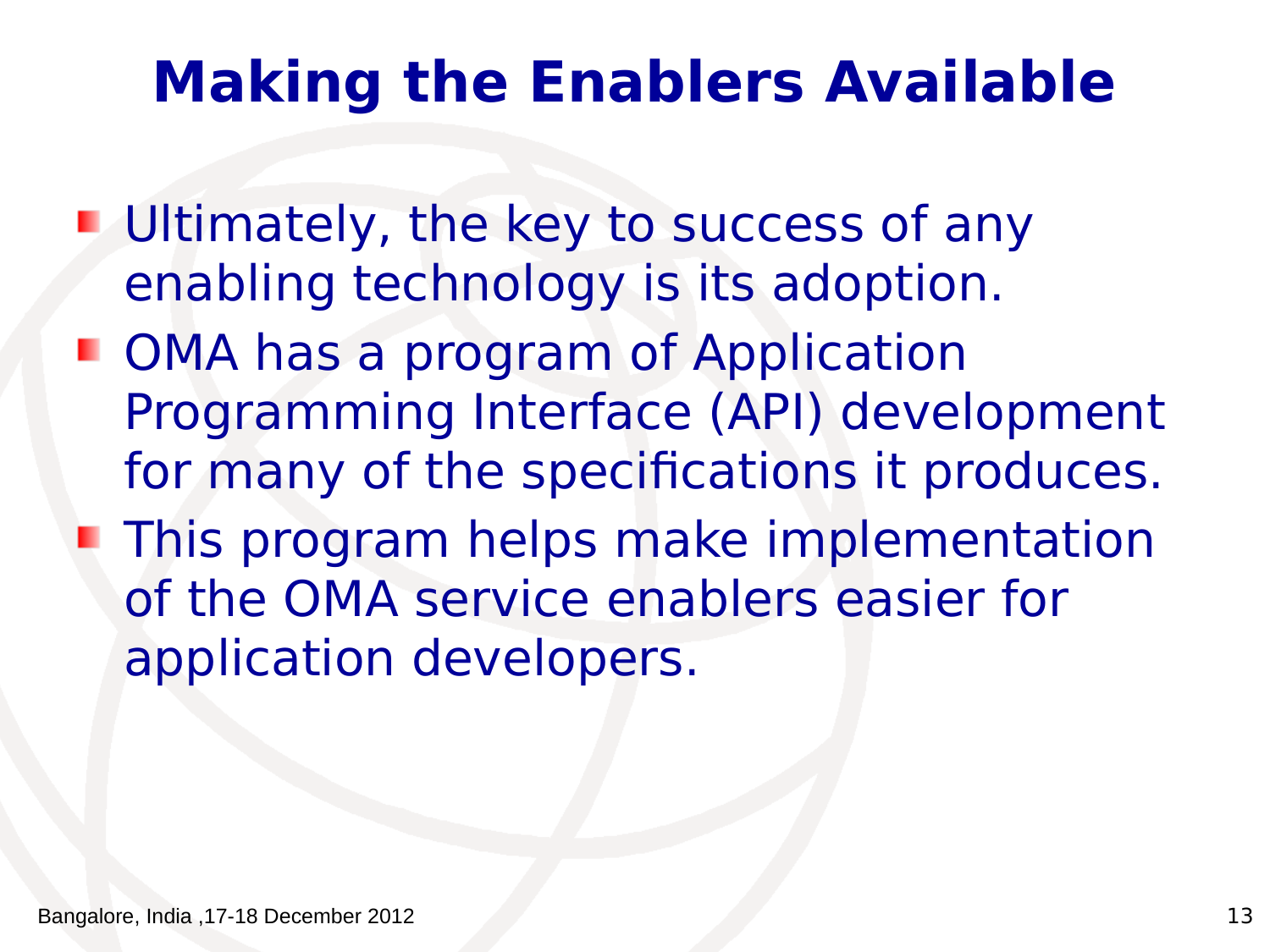

# Making the Enablers Available
Ultimately, the key to success of any enabling technology is its adoption.
OMA has a program of Application Programming Interface (API) development for many of the specifications it produces.
This program helps make implementation of the OMA service enablers easier for application developers.
Bangalore, India ,17-18 December 2012
13